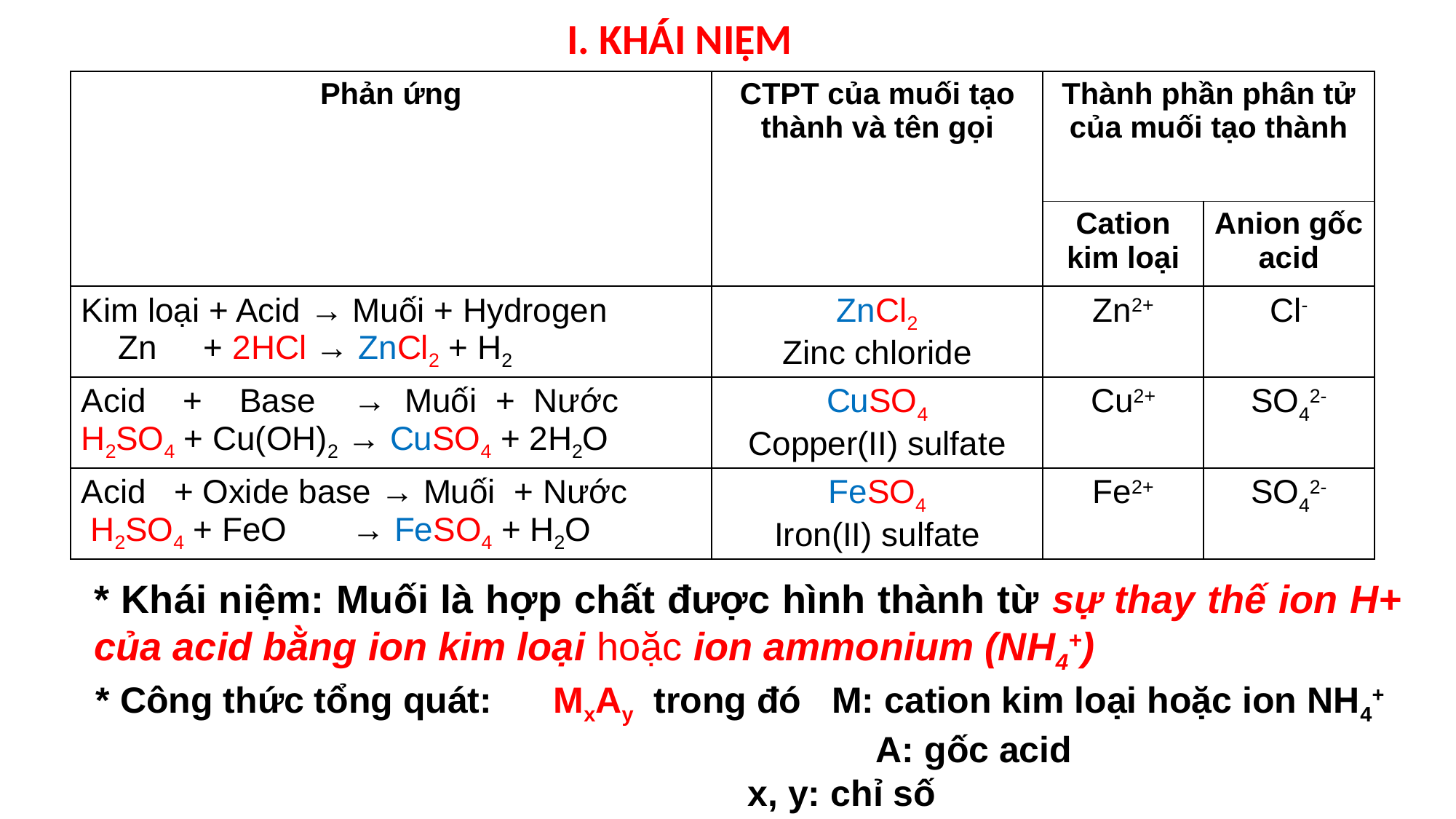

I. KHÁI NIỆM
| Phản ứng | CTPT của muối tạo thành và tên gọi | Thành phần phân tử của muối tạo thành |  |
| --- | --- | --- | --- |
|  |  | Cation kim loại | Anion gốc acid |
| Kim loại + Acid → Muối + Hydrogen Zn + 2HCl → ZnCl2 + H2 | ZnCl2 Zinc chloride | Zn2+ | Cl- |
| Acid + Base → Muối + Nước H2SO4 + Cu(OH)2 → CuSO4 + 2H2O | CuSO4 Copper(II) sulfate | Cu2+ | SO42- |
| Acid + Oxide base → Muối + Nước H2SO4 + FeO → FeSO4 + H2O | FeSO4 Iron(II) sulfate | Fe2+ | SO42- |
* Khái niệm: Muối là hợp chất được hình thành từ sự thay thế ion H+ của acid bằng ion kim loại hoặc ion ammonium (NH4+)
* Công thức tổng quát:      MxAy  trong đó   M: cation kim loại hoặc ion NH4+
                                                                             A: gốc acid
                                                                                                                x, y: chỉ số